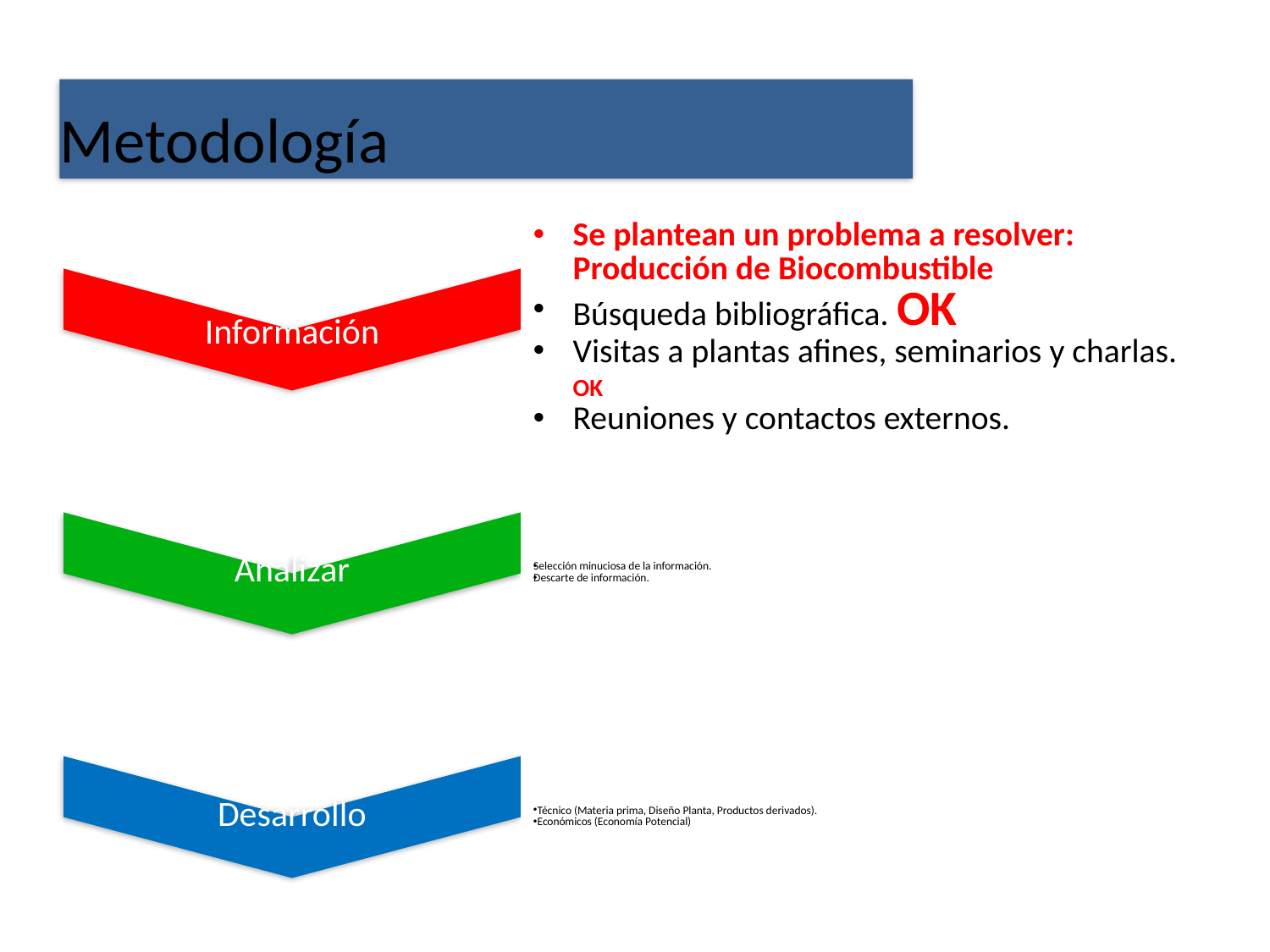

#
Metodología
Información
Búsqueda bibliográfica. OK
Analizar
Desarrollo
Técnico (Materia prima, Diseño Planta, Productos derivados).
Económicos (Economía Potencial)
Visitas a plantas afines, seminarios y charlas. OK
Selección minuciosa de la información.
Reuniones y contactos externos.
Descarte de información.
Se plantean un problema a resolver: Producción de Biocombustible